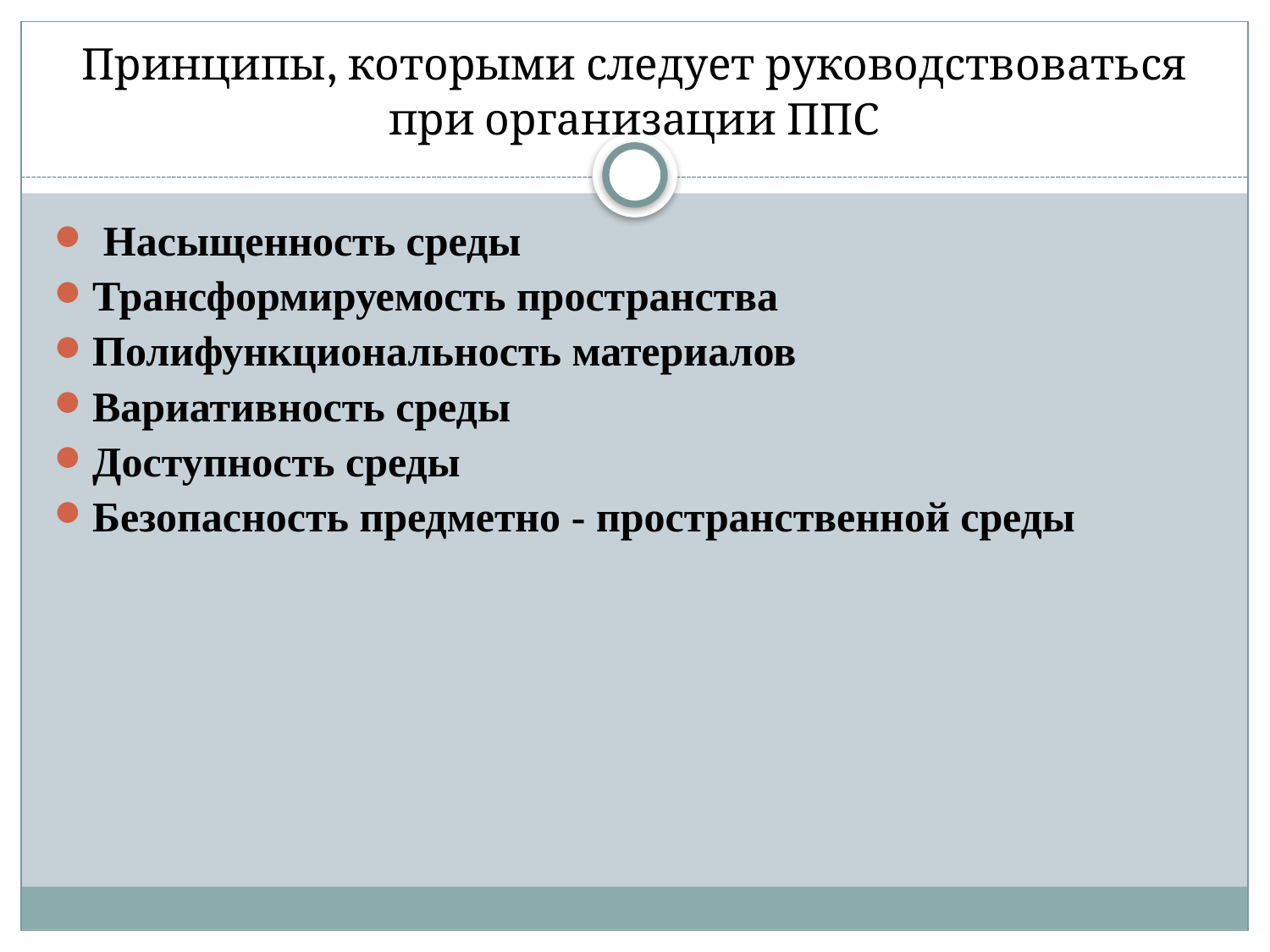

# Принципы, которыми следует руководствоваться при организации ППС
 Насыщенность среды
Трансформируемость пространства
Полифункциональность материалов
Вариативность среды
Доступность среды
Безопасность предметно - пространственной среды